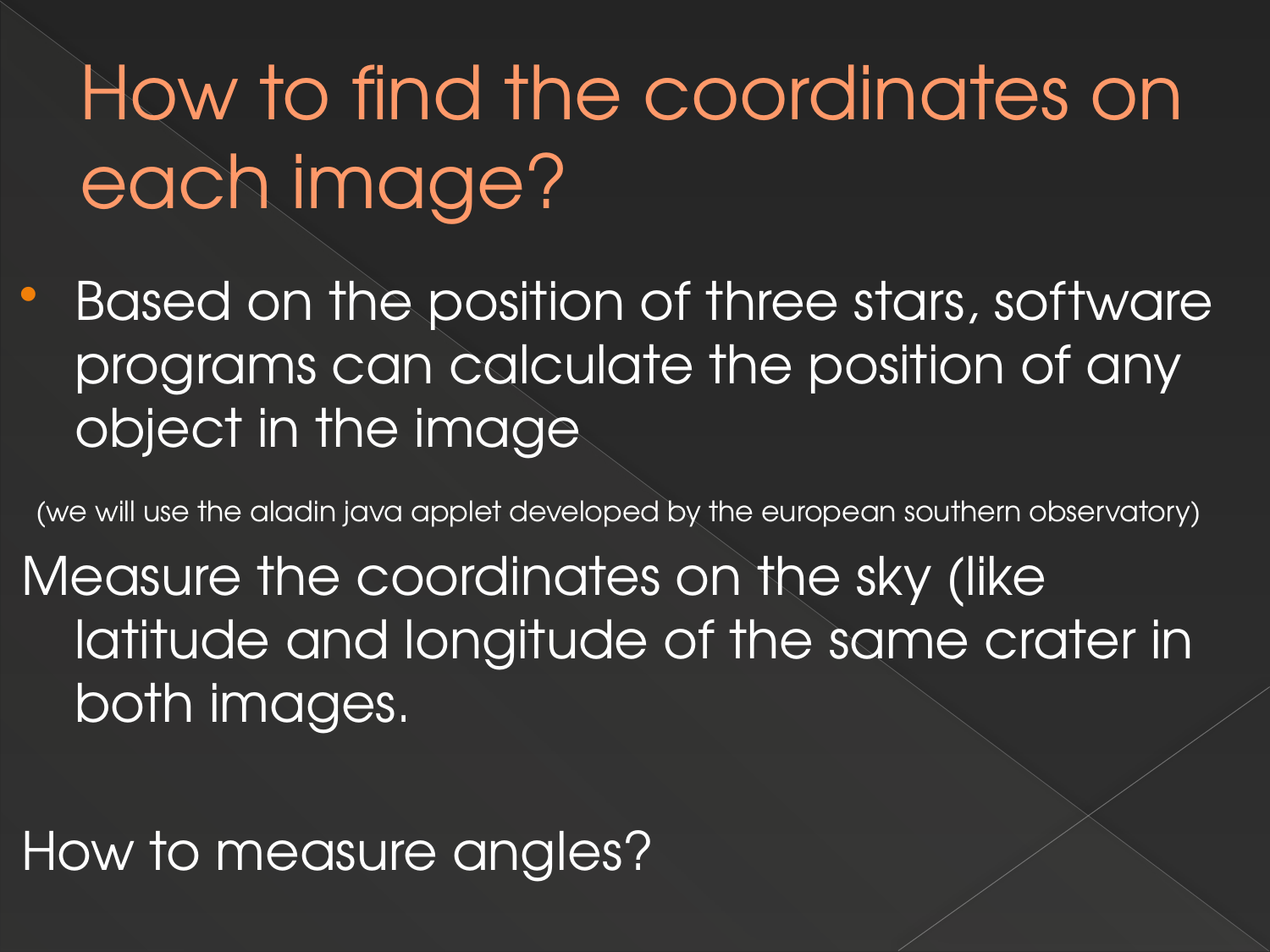

# How to find the coordinates on each image?
Based on the position of three stars, software programs can calculate the position of any object in the image
 (we will use the aladin java applet developed by the european southern observatory)
Measure the coordinates on the sky (like latitude and longitude of the same crater in both images.

How to measure angles?